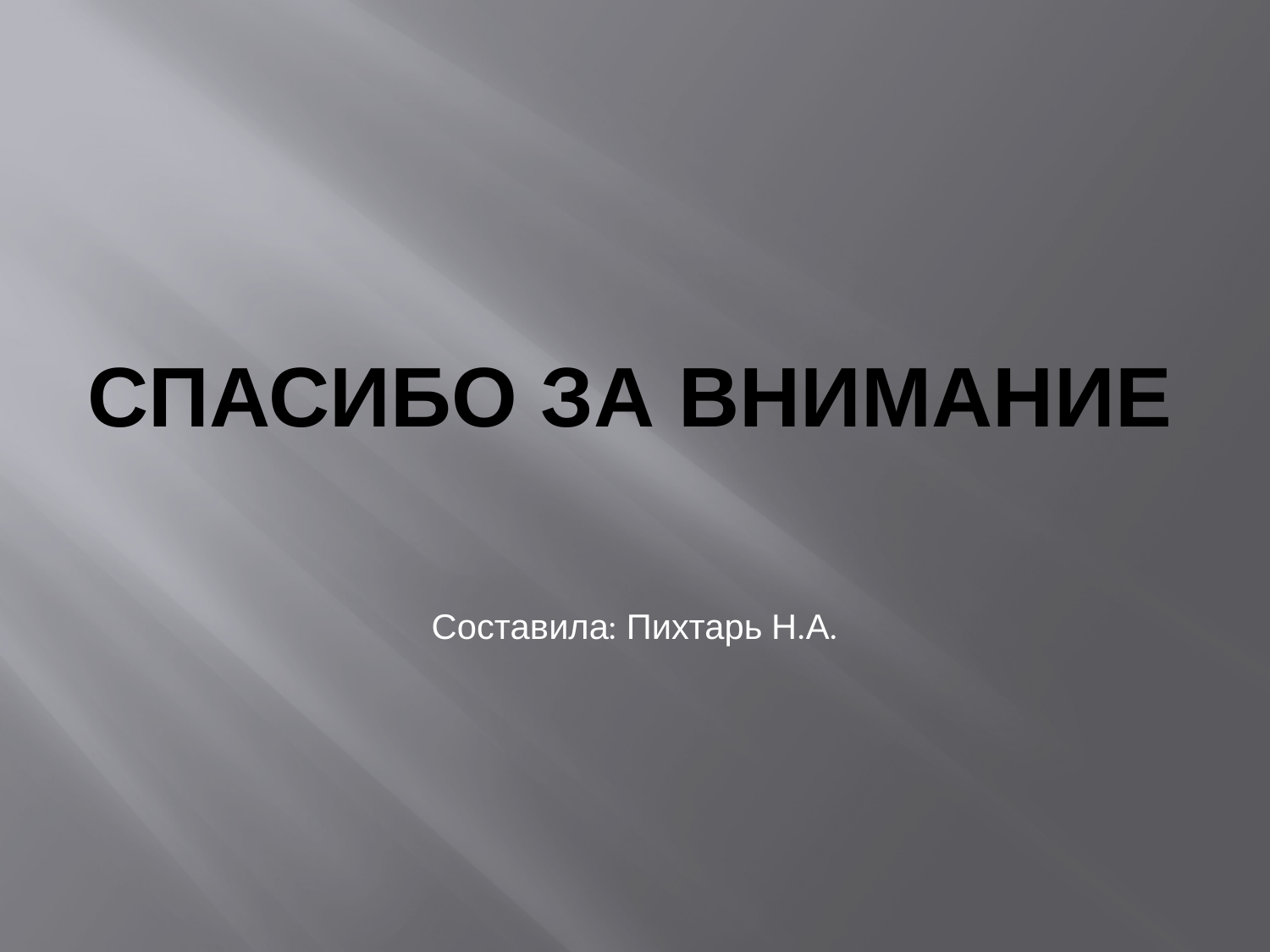

# Спасибо за внимание

Составила: Пихтарь Н.А.